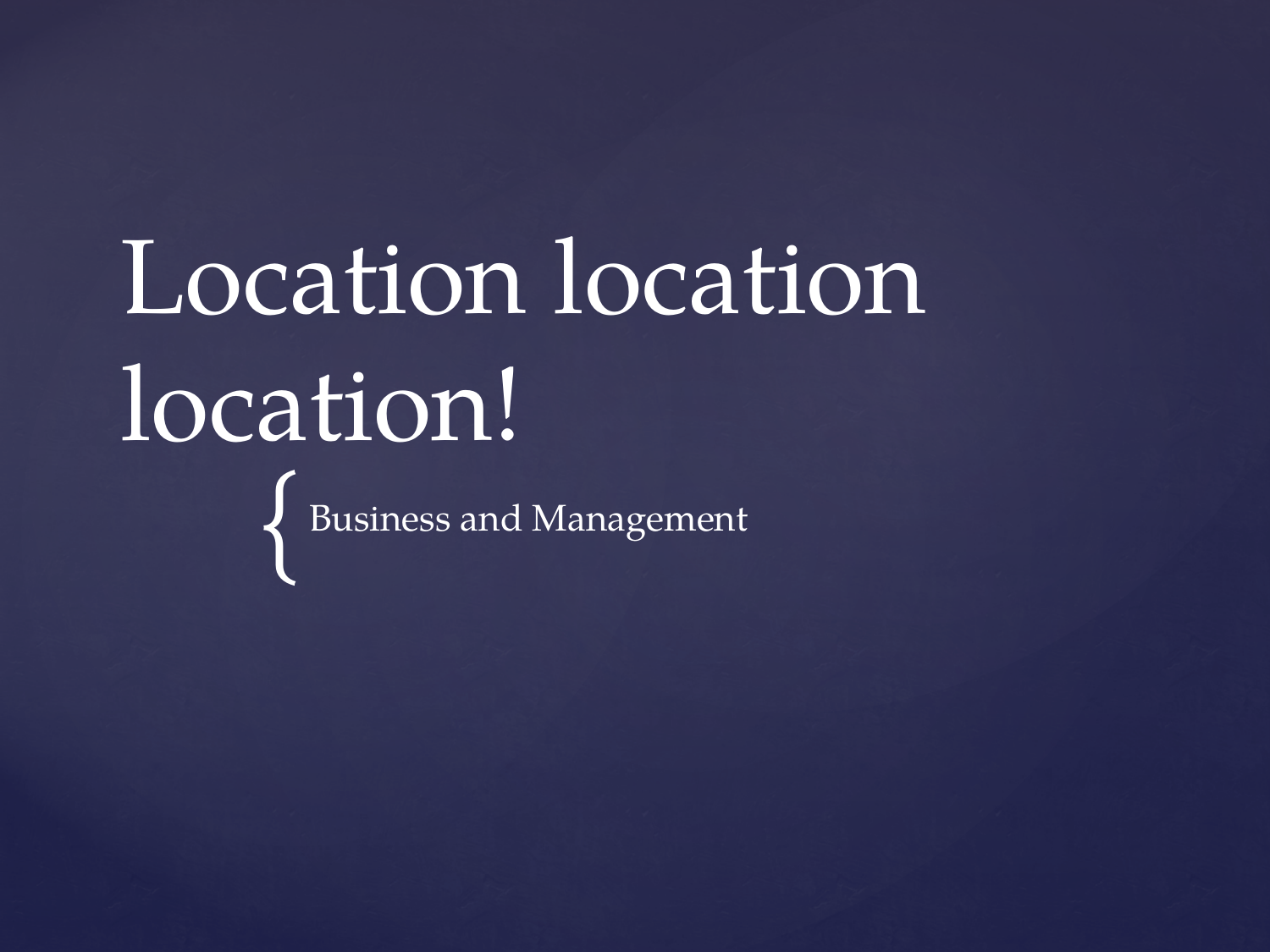

# Location location location!
Business and Management